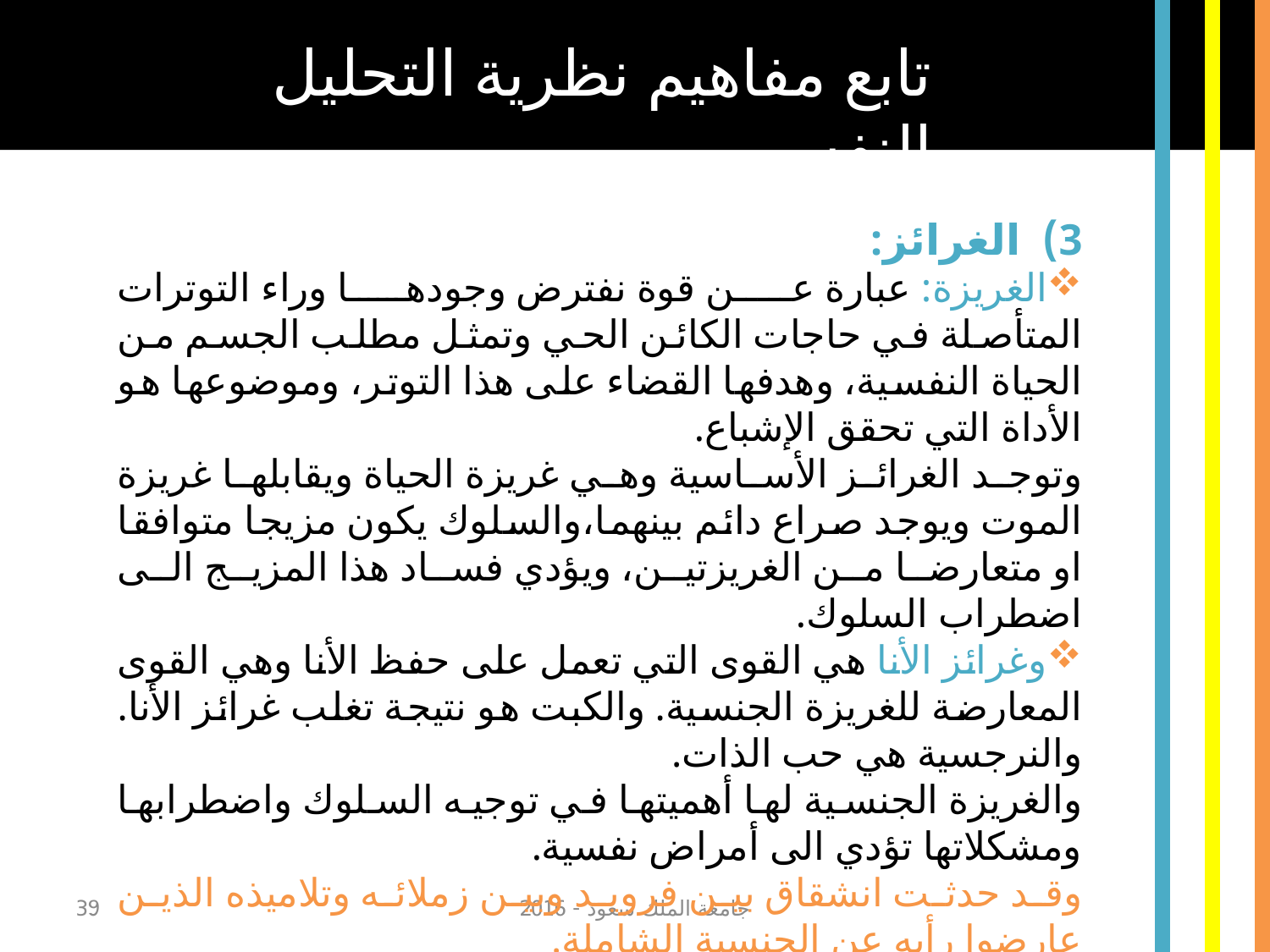

تابع مفاهيم نظرية التحليل النفسي
3)  الغرائز:
الغريزة: عبارة عن قوة نفترض وجودها وراء التوترات المتأصلة في حاجات الكائن الحي وتمثل مطلب الجسم من الحياة النفسية، وهدفها القضاء على هذا التوتر، وموضوعها هو الأداة التي تحقق الإشباع.
وتوجد الغرائز الأساسية وهي غريزة الحياة ويقابلها غريزة الموت ويوجد صراع دائم بينهما،والسلوك يكون مزيجا متوافقا او متعارضا من الغريزتين، ويؤدي فساد هذا المزيج الى اضطراب السلوك.
وغرائز الأنا هي القوى التي تعمل على حفظ الأنا وهي القوى المعارضة للغريزة الجنسية. والكبت هو نتيجة تغلب غرائز الأنا. والنرجسية هي حب الذات.
والغريزة الجنسية لها أهميتها في توجيه السلوك واضطرابها ومشكلاتها تؤدي الى أمراض نفسية.
وقد حدثت انشقاق بين فرويد وبين زملائه وتلاميذه الذين عارضوا رأيه عن الجنسية الشاملة.
39
جامعة الملك سعود - 2016